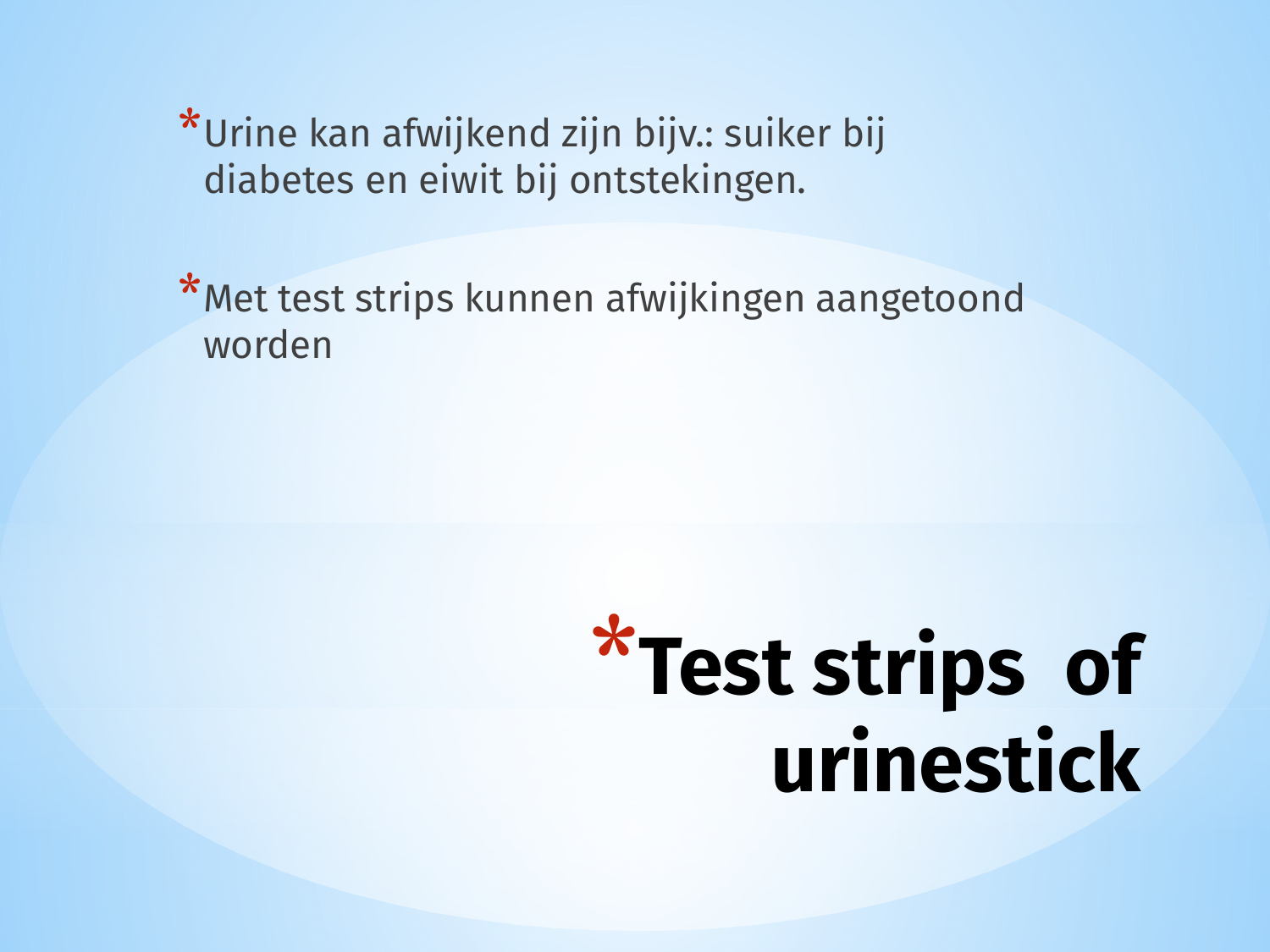

Urine kan afwijkend zijn bijv.: suiker bij diabetes en eiwit bij ontstekingen.

Met test strips kunnen afwijkingen aangetoond worden

# Test strips  of urinestick